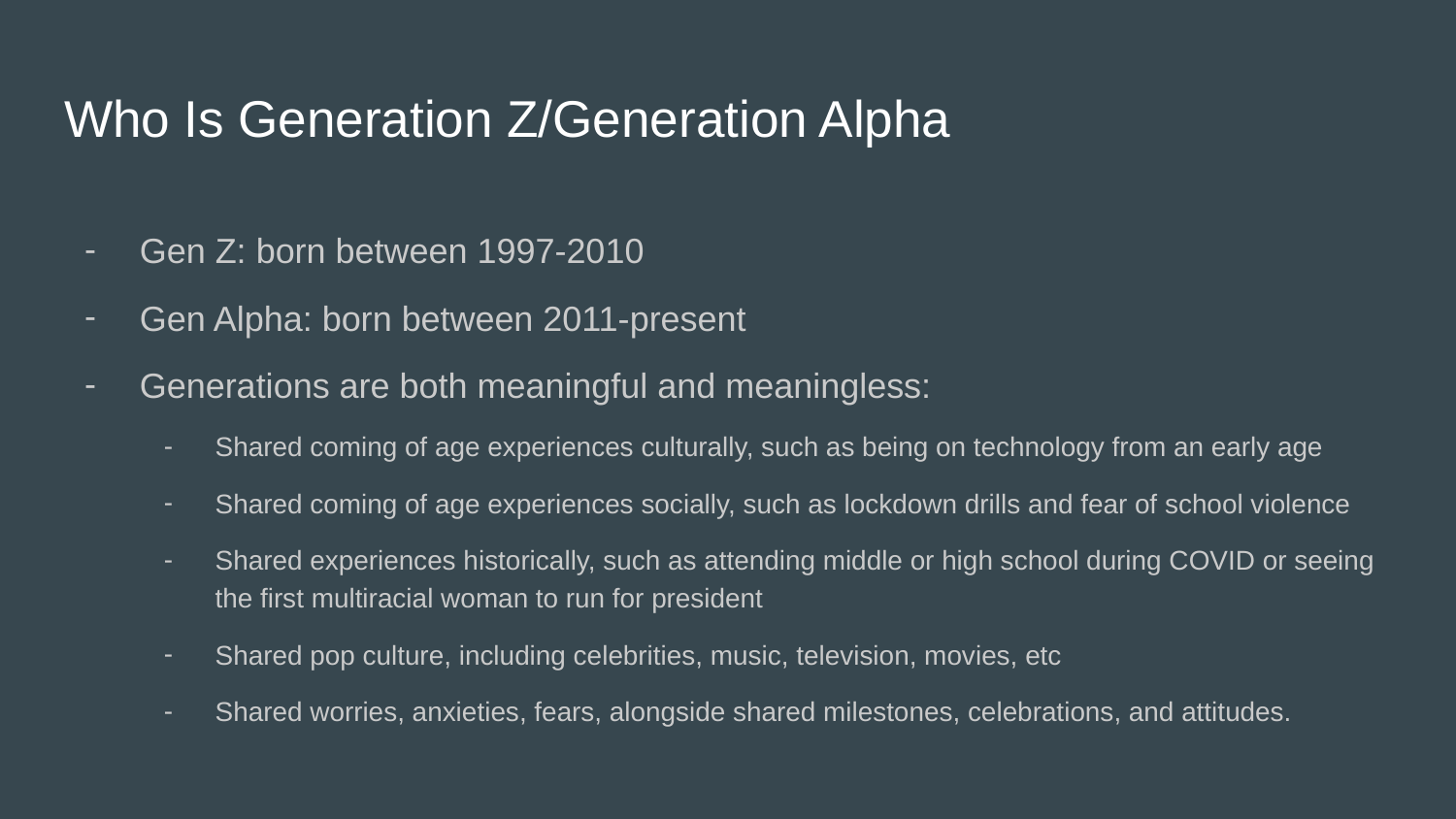

# Who Is Generation Z/Generation Alpha
Gen Z: born between 1997-2010
Gen Alpha: born between 2011-present
Generations are both meaningful and meaningless:
Shared coming of age experiences culturally, such as being on technology from an early age
Shared coming of age experiences socially, such as lockdown drills and fear of school violence
Shared experiences historically, such as attending middle or high school during COVID or seeing the first multiracial woman to run for president
Shared pop culture, including celebrities, music, television, movies, etc
Shared worries, anxieties, fears, alongside shared milestones, celebrations, and attitudes.